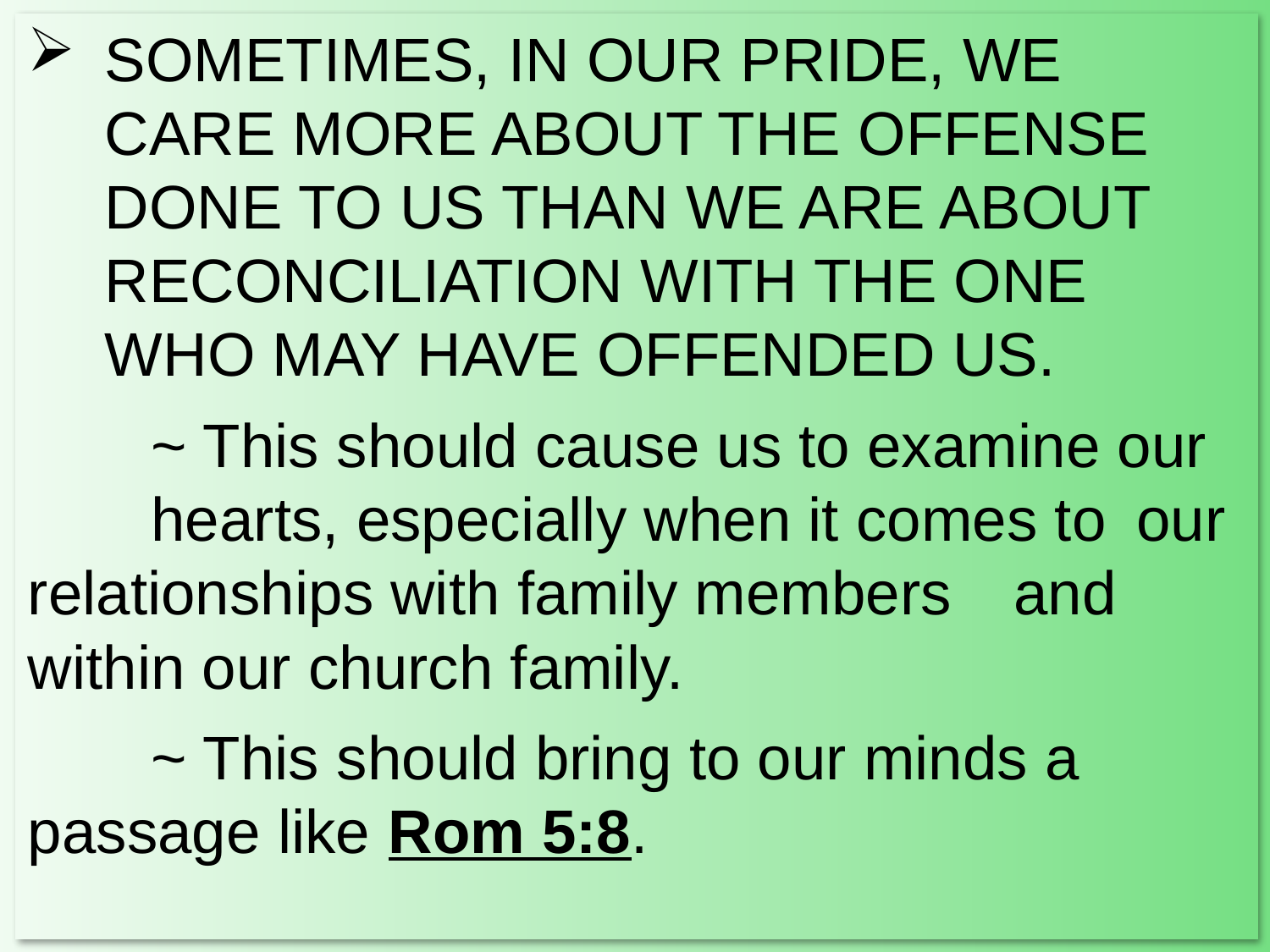

SOMETIMES, IN OUR PRIDE, WE CARE MORE ABOUT THE OFFENSE DONE TO US THAN WE ARE ABOUT RECONCILIATION WITH THE ONE WHO MAY HAVE OFFENDED US.
		~ This should cause us to examine our 					hearts, especially when it comes to 						our relationships with family members 						and within our church family.
		~ This should bring to our minds a 						passage like Rom 5:8.